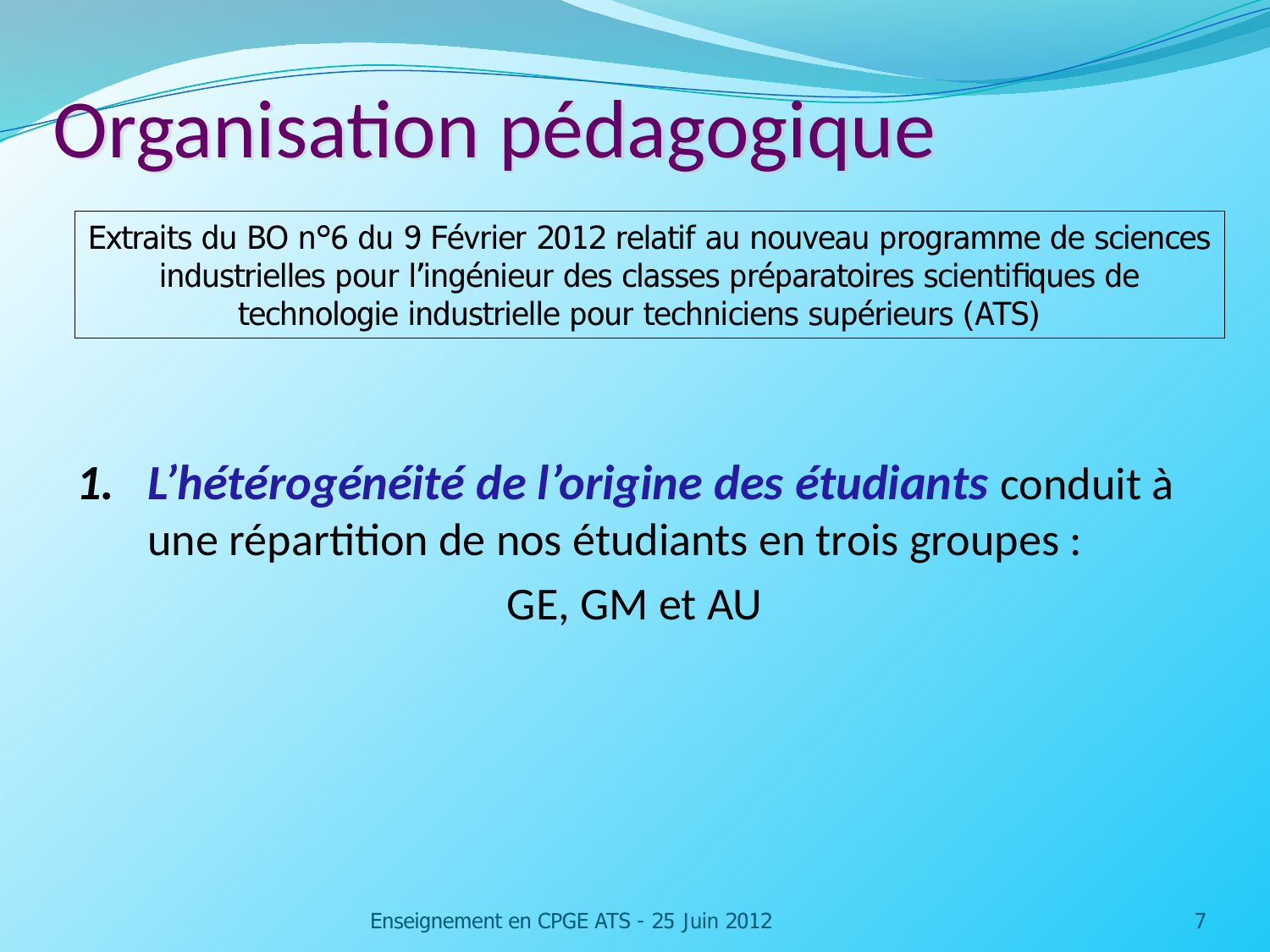

# Organisation pédagogique

Extraits du BO n°6 du 9 Février 2012 relatif au nouveau programme de sciences industrielles pour l’ingénieur des classes préparatoires scientifiques de technologie industrielle pour techniciens supérieurs (ATS)
L’hétérogénéité de l’origine des étudiants conduit à une répartition de nos étudiants en trois groupes :
GE, GM et AU

Enseignement en CPGE ATS - 25 Juin 2012
7